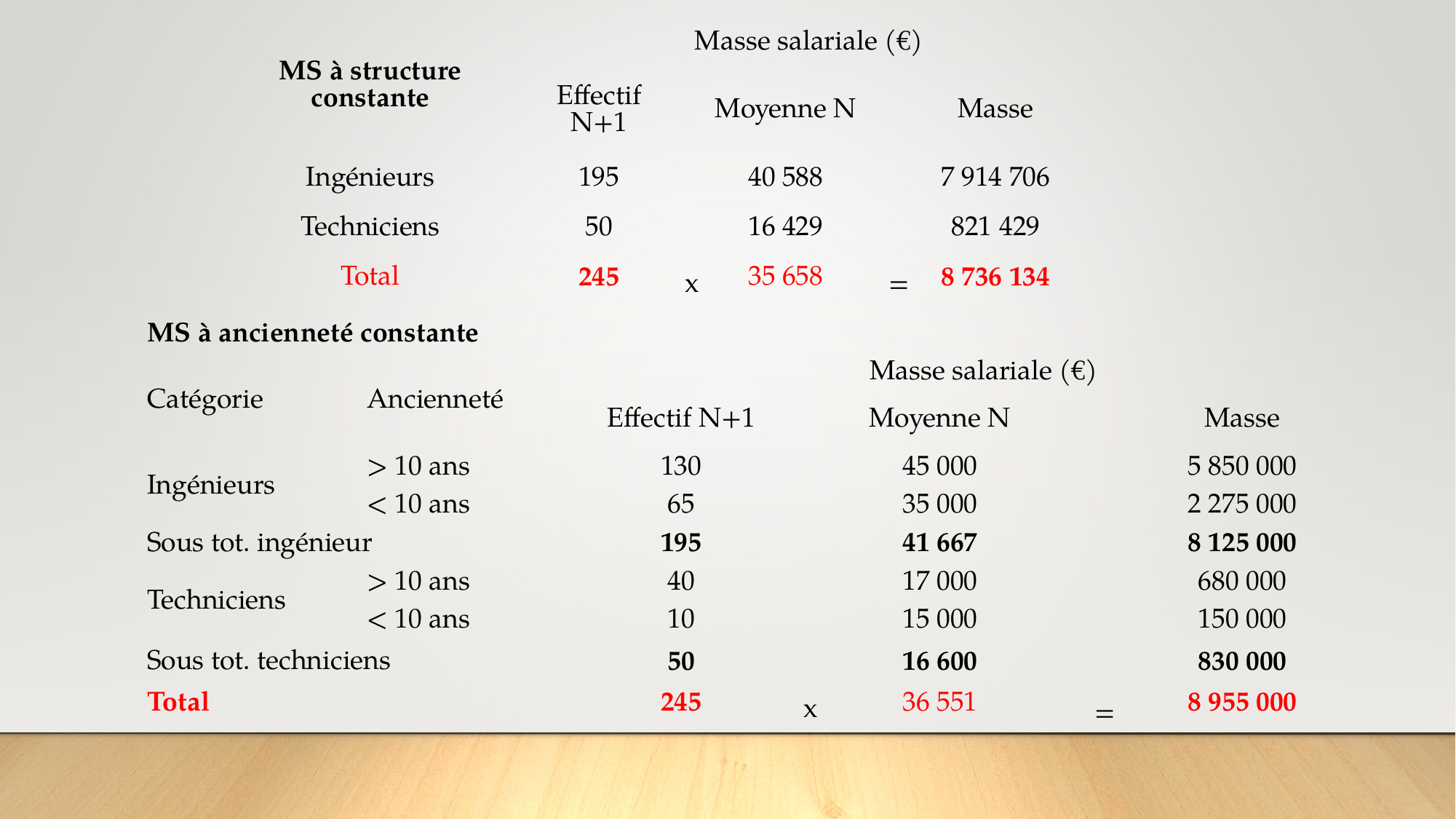

| MS à structure constante | Masse salariale (€) |  |  |
| --- | --- | --- | --- |
|  | Effectif N+1 | Moyenne N | Masse |
| Ingénieurs | 195 | 40 588 | 7 914 706 |
| Techniciens | 50 | 16 429 | 821 429 |
| Total | 245 | 35 658 | 8 736 134 |
x
=
| MS à ancienneté constante |  |  |  |  |
| --- | --- | --- | --- | --- |
| Catégorie | Ancienneté | Masse salariale (€) |  |  |
|  |  | Effectif N+1 | Moyenne N | Masse |
| Ingénieurs | > 10 ans | 130 | 45 000 | 5 850 000 |
|  | < 10 ans | 65 | 35 000 | 2 275 000 |
| Sous tot. ingénieur |  | 195 | 41 667 | 8 125 000 |
| Techniciens | > 10 ans | 40 | 17 000 | 680 000 |
|  | < 10 ans | 10 | 15 000 | 150 000 |
| Sous tot. techniciens |  | 50 | 16 600 | 830 000 |
| Total |  | 245 | 36 551 | 8 955 000 |
x
=